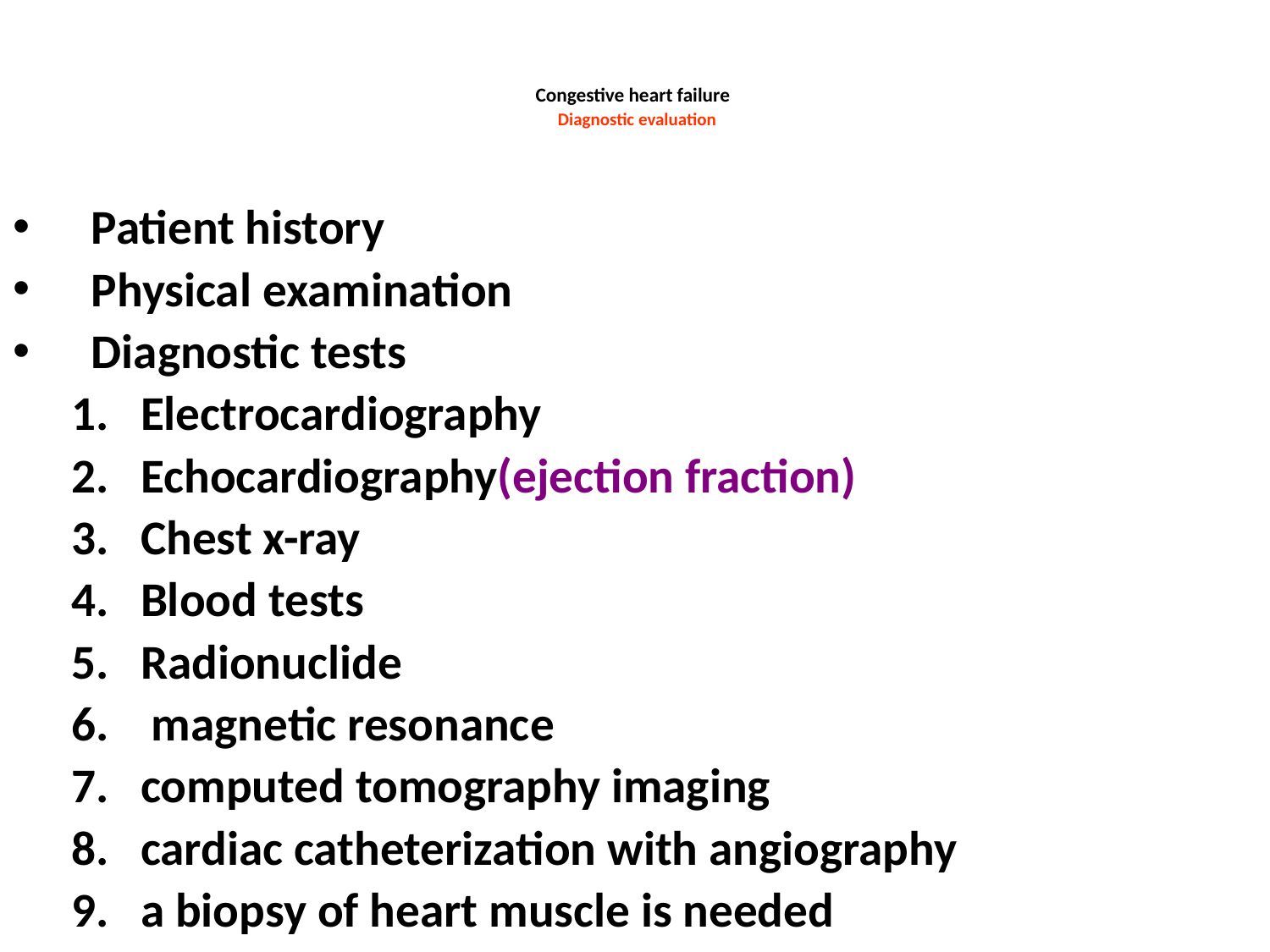

# Congestive heart failure Diagnostic evaluation
Patient history
Physical examination
Diagnostic tests
Electrocardiography
Echocardiography(ejection fraction)
Chest x-ray
Blood tests
Radionuclide
 magnetic resonance
computed tomography imaging
cardiac catheterization with angiography
a biopsy of heart muscle is needed